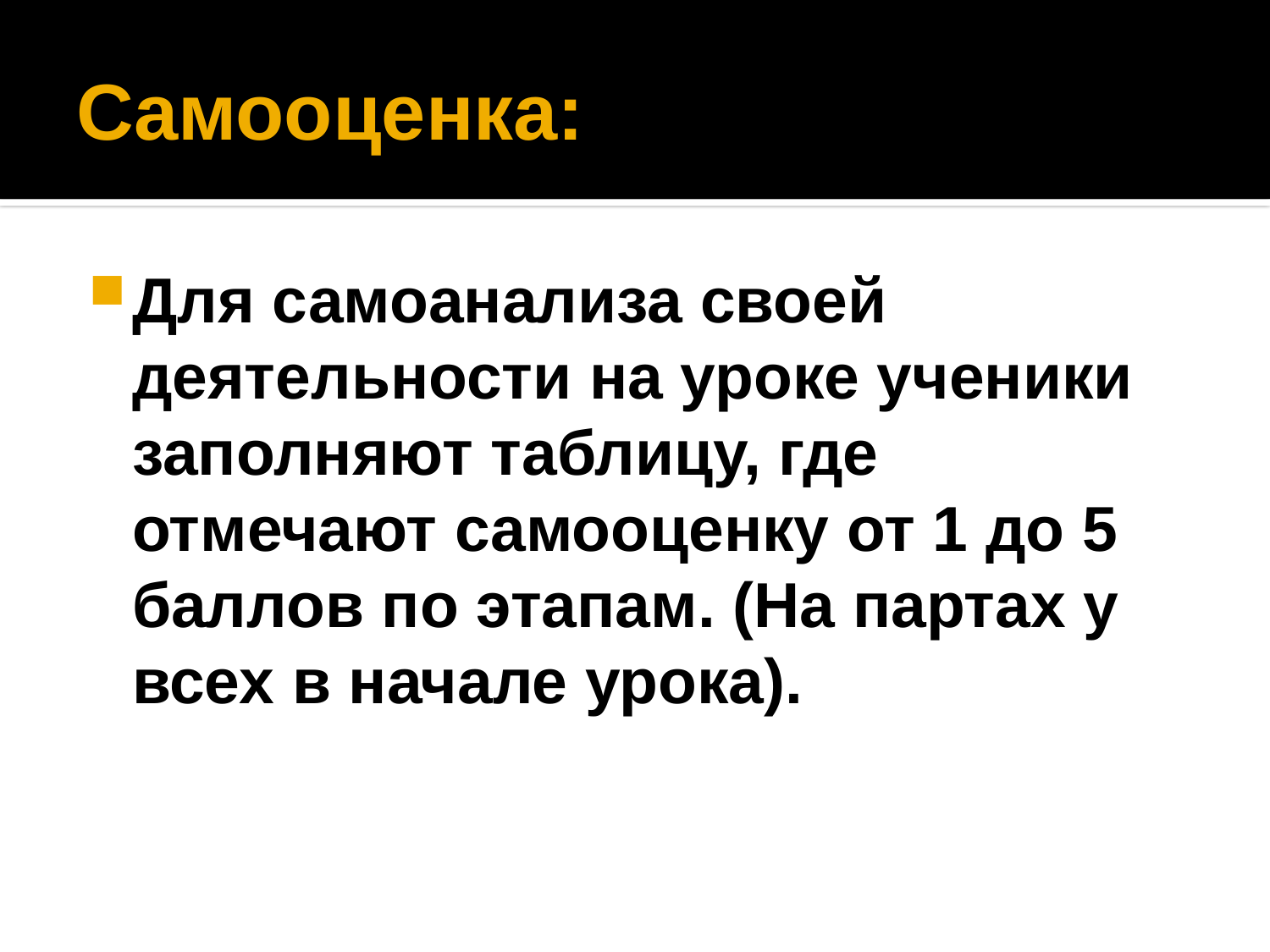

# Самооценка:
Для самоанализа своей деятельности на уроке ученики заполняют таблицу, где  отмечают самооценку от 1 до 5 баллов по этапам. (На партах у всех в начале урока).